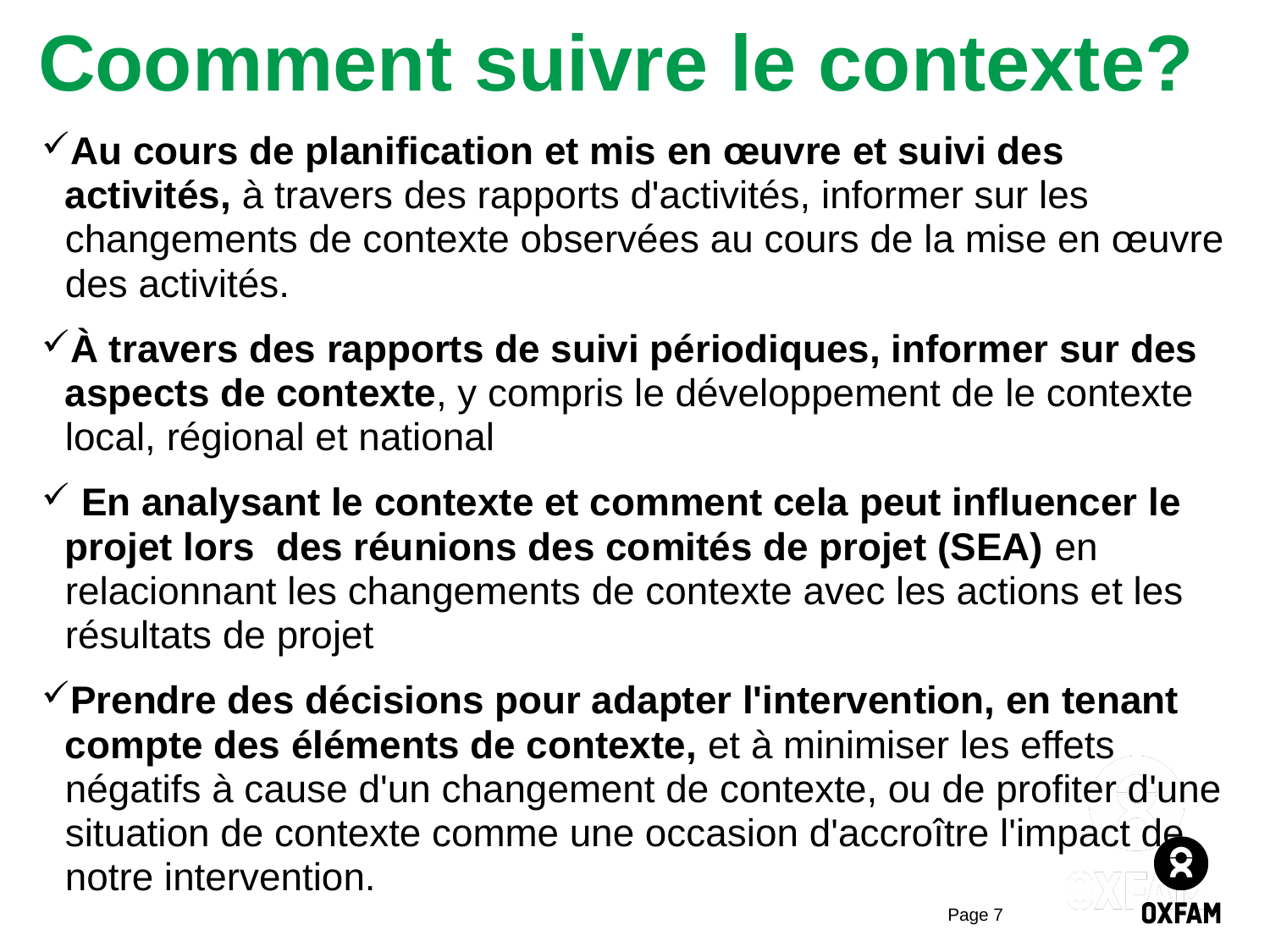

# Coomment suivre le contexte?
Au cours de planification et mis en œuvre et suivi des activités, à travers des rapports d'activités, informer sur les changements de contexte observées au cours de la mise en œuvre des activités.
À travers des rapports de suivi périodiques, informer sur des aspects de contexte, y compris le développement de le contexte local, régional et national
 En analysant le contexte et comment cela peut influencer le projet lors  des réunions des comités de projet (SEA) en relacionnant les changements de contexte avec les actions et les résultats de projet
Prendre des décisions pour adapter l'intervention, en tenant compte des éléments de contexte, et à minimiser les effets négatifs à cause d'un changement de contexte, ou de profiter d'une situation de contexte comme une occasion d'accroître l'impact de notre intervention.
Page 7